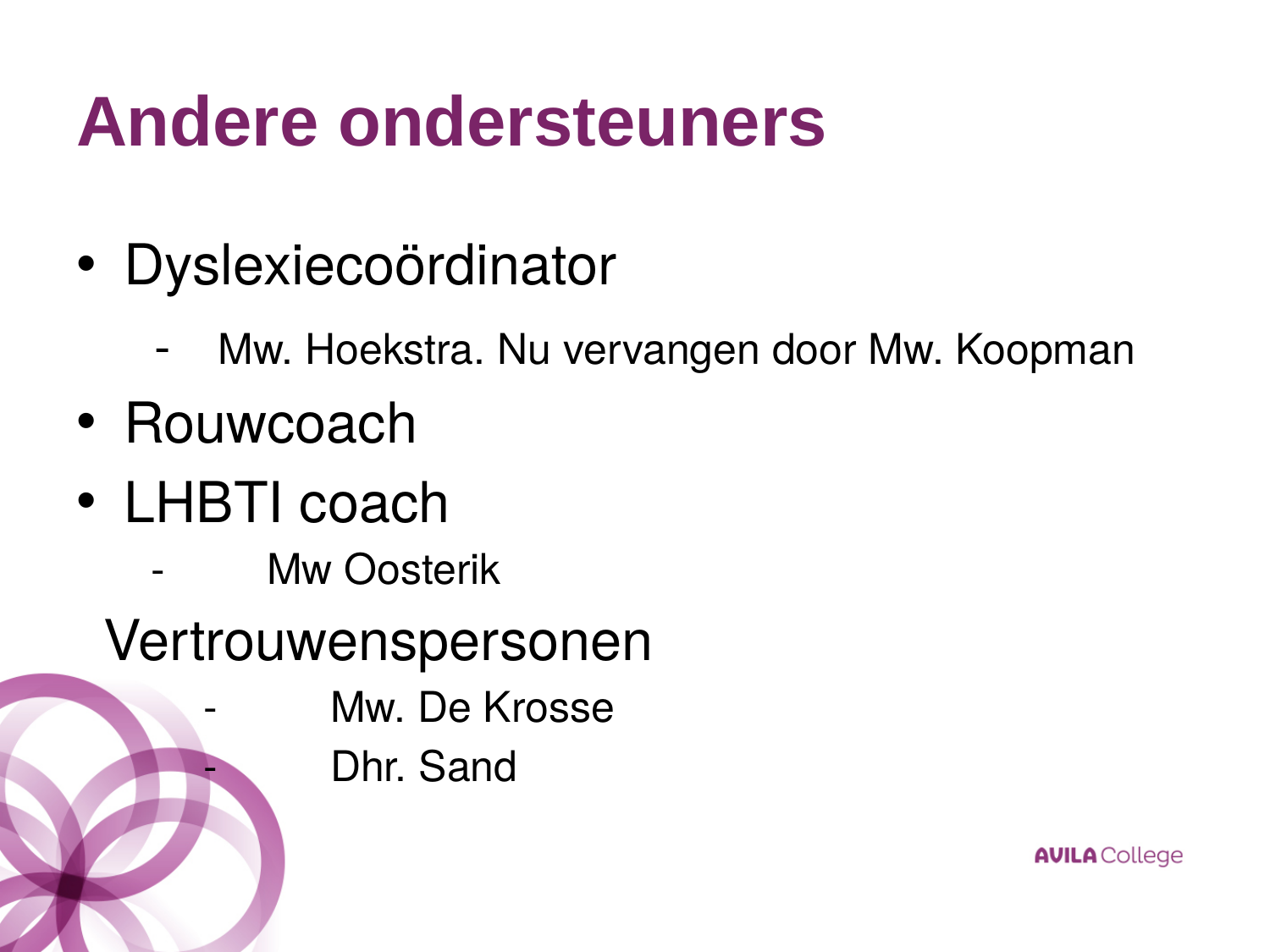

# Andere ondersteuners
Dyslexiecoördinator
     -   Mw. Hoekstra. Nu vervangen door Mw. Koopman
Rouwcoach
LHBTI coach
 -	Mw Oosterik
  Vertrouwenspersonen
	- 	Mw. De Krosse
	-	Dhr. Sand